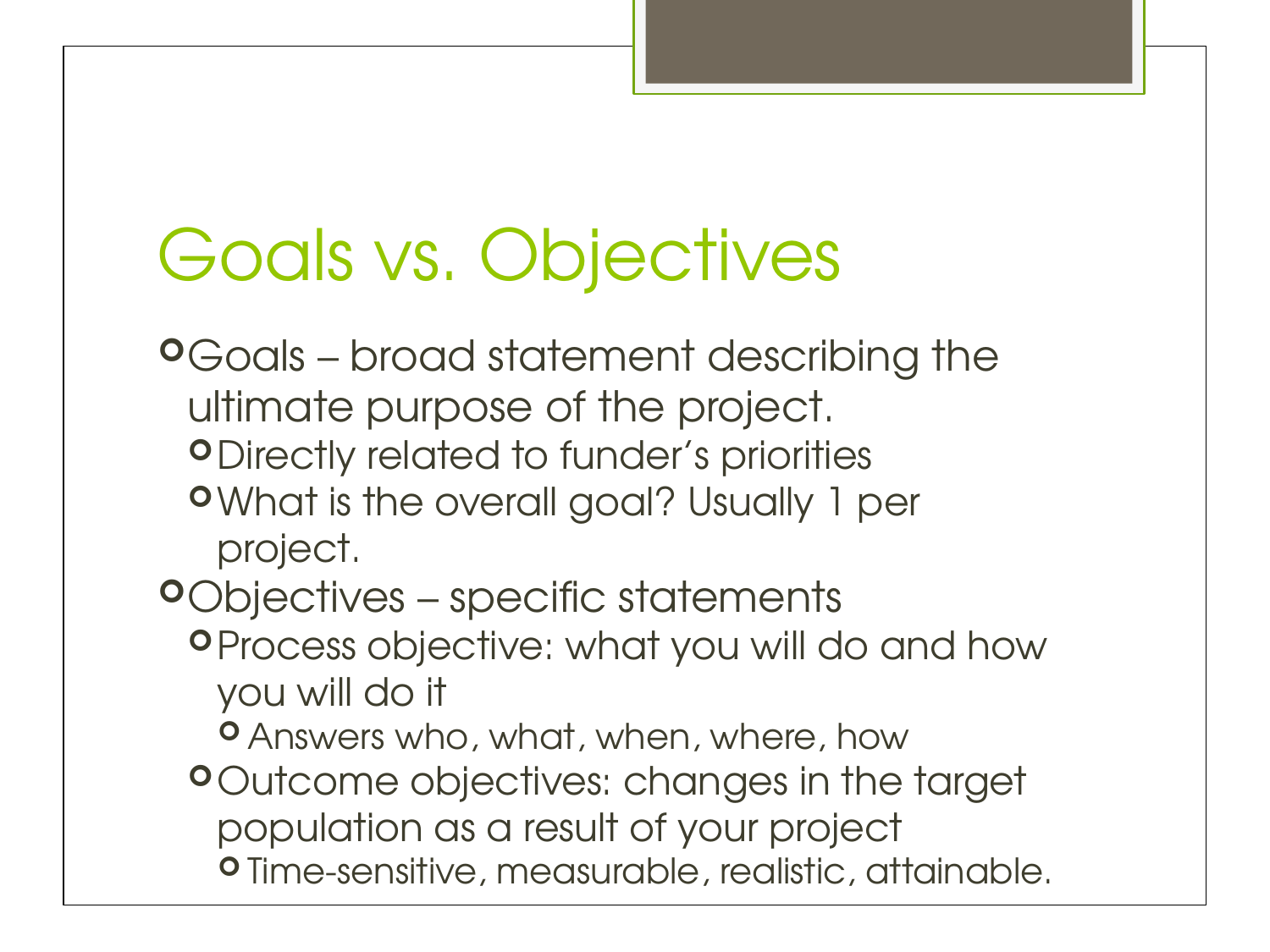

Goals vs. Objectives
Goals – broad statement describing the ultimate purpose of the project.
Directly related to funder’s priorities
What is the overall goal? Usually 1 per project.
Objectives – specific statements
Process objective: what you will do and how you will do it
Answers who, what, when, where, how
Outcome objectives: changes in the target population as a result of your project
Time-sensitive, measurable, realistic, attainable.